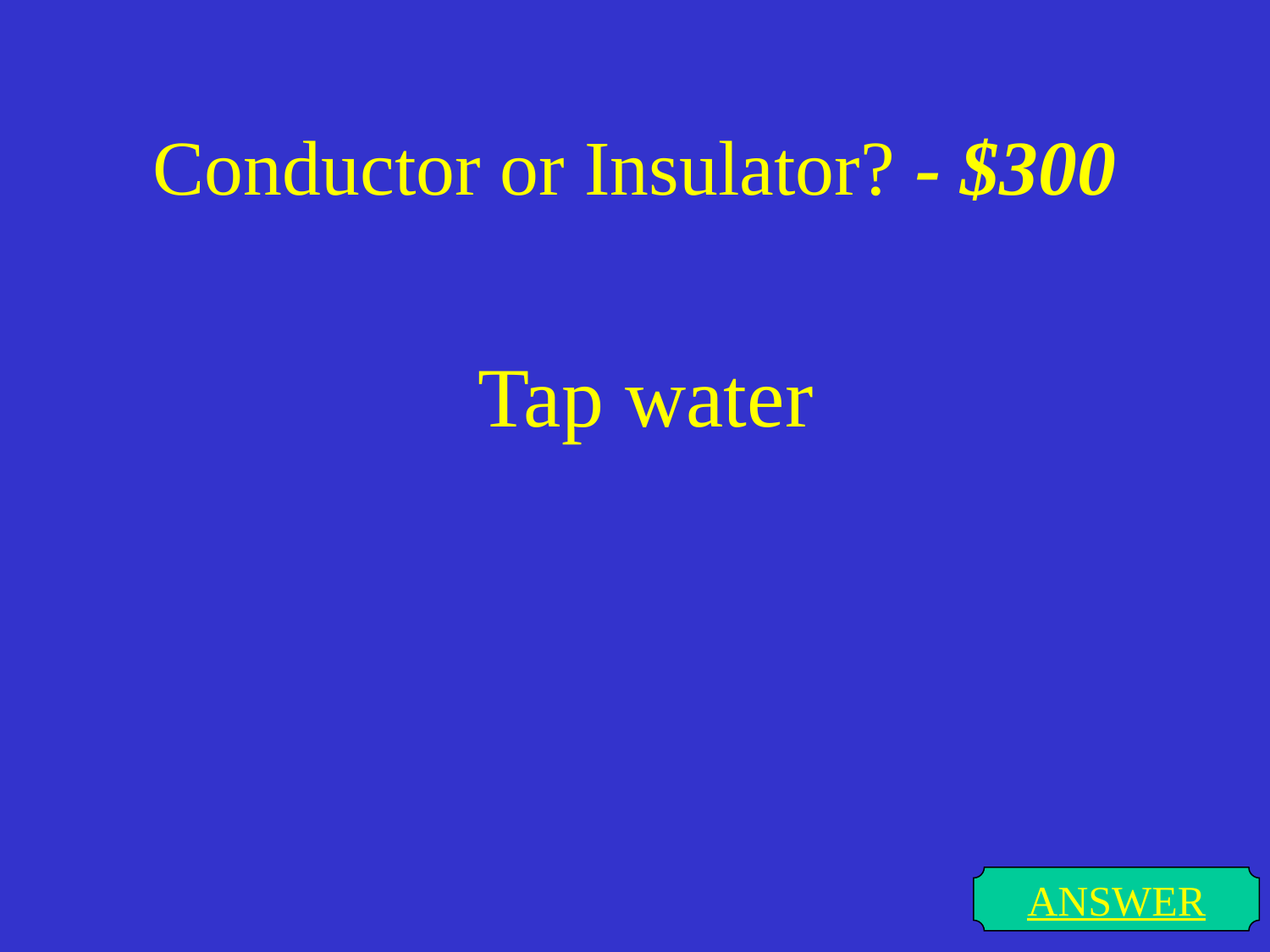

# Conductor or Insulator? - $300
Tap water

ANSWER